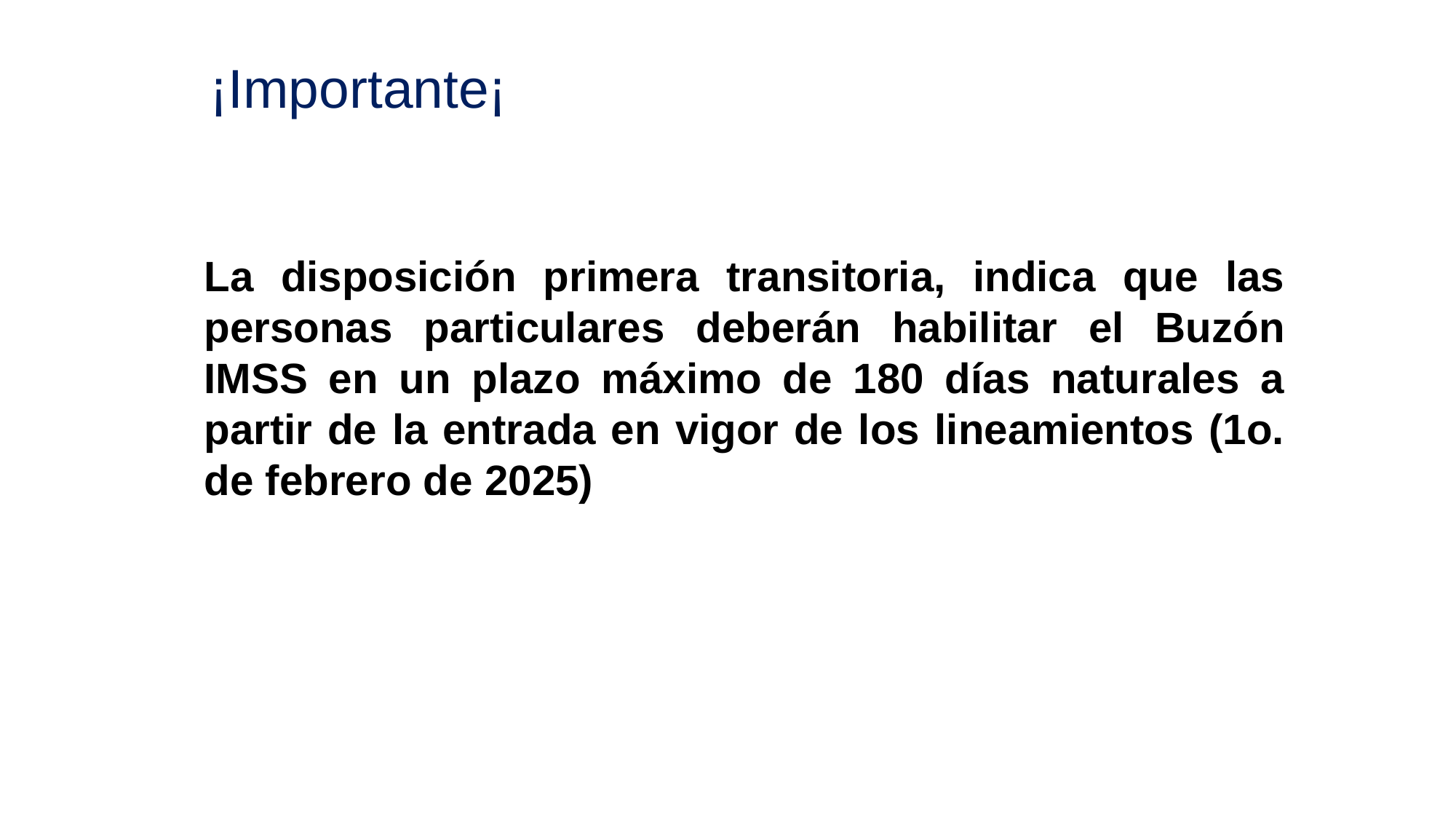

# ¡Importante¡
La disposición primera transitoria, indica que las personas particulares deberán habilitar el Buzón IMSS en un plazo máximo de 180 días naturales a partir de la entrada en vigor de los lineamientos (1o. de febrero de 2025)